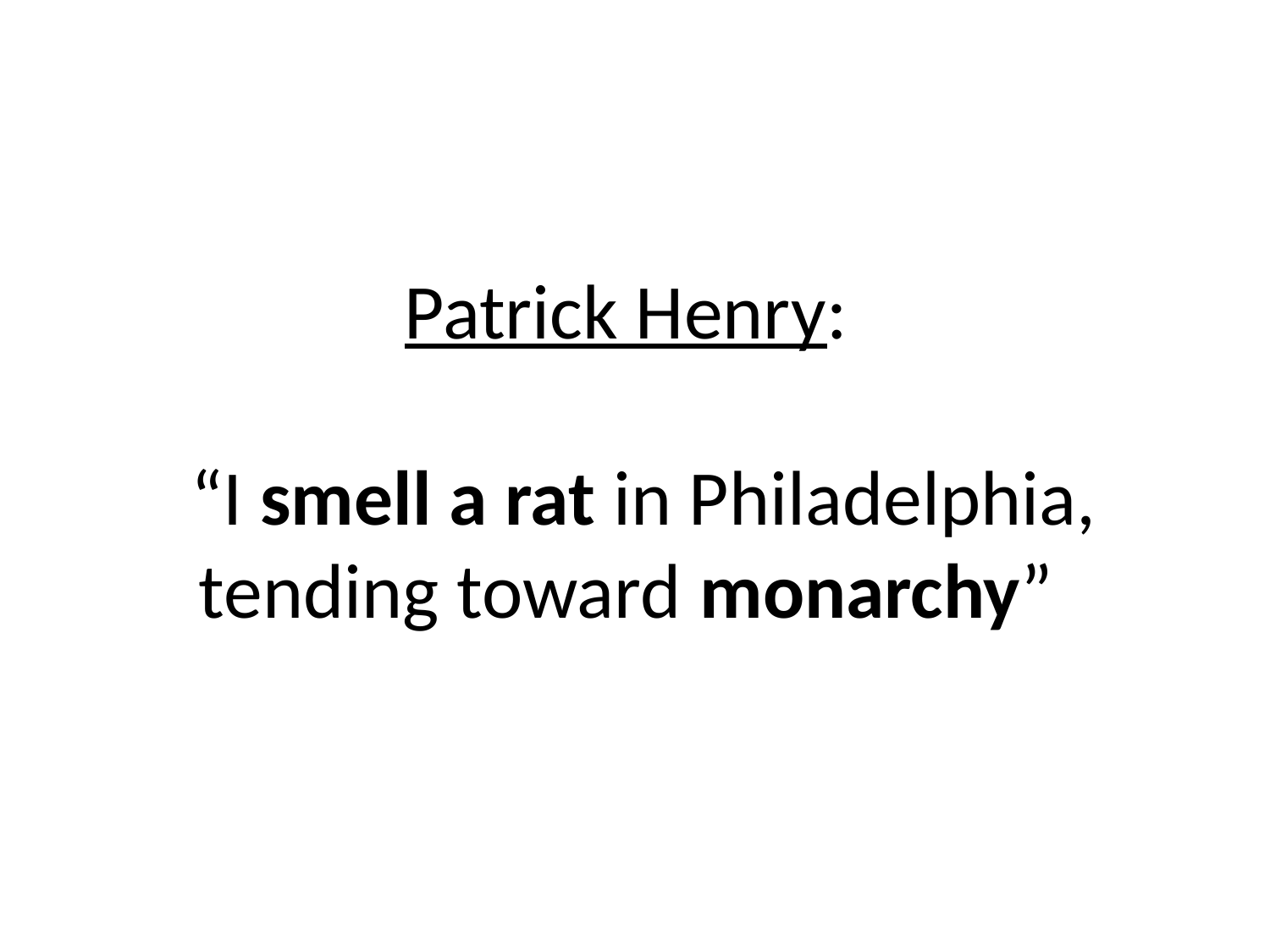

# Patrick Henry: “I smell a rat in Philadelphia, tending toward monarchy”